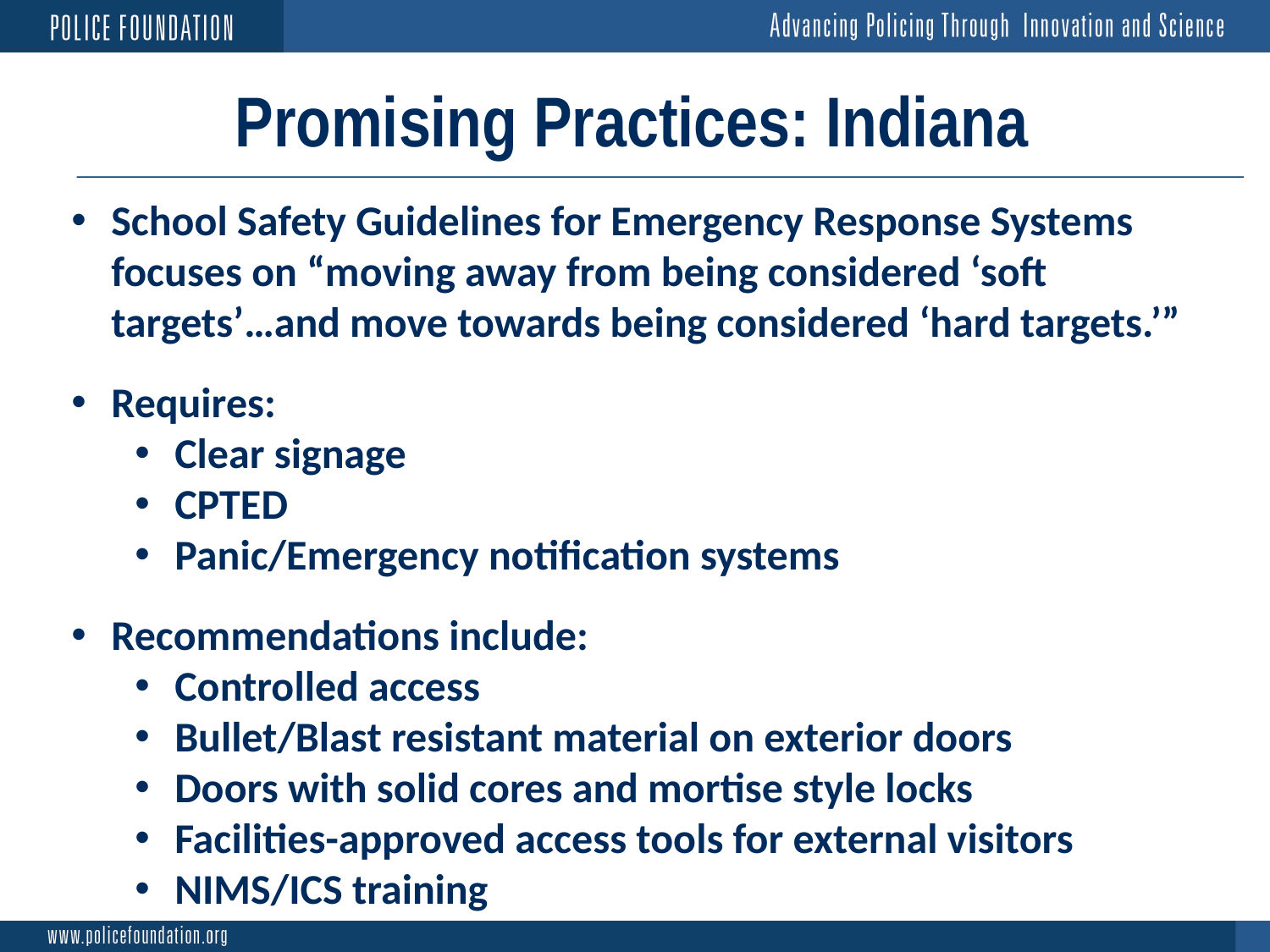

# Promising Practices: Indiana

School Safety Guidelines for Emergency Response Systems focuses on “moving away from being considered ‘soft targets’…and move towards being considered ‘hard targets.’”

Requires:
Clear signage
CPTED
Panic/Emergency notification systems

Recommendations include:
Controlled access
Bullet/Blast resistant material on exterior doors
Doors with solid cores and mortise style locks
Facilities-approved access tools for external visitors
NIMS/ICS training